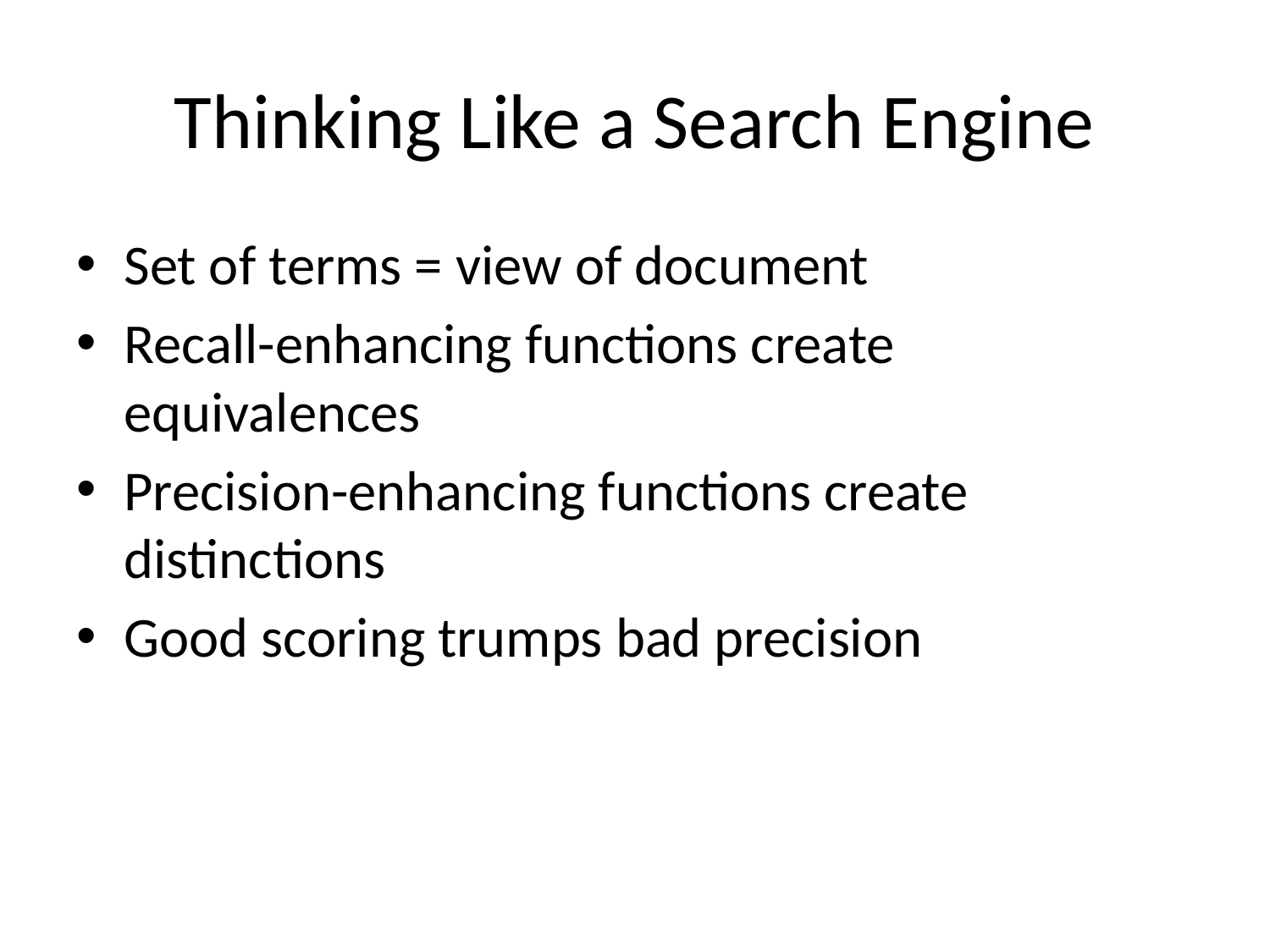

# Thinking Like a Search Engine
Set of terms = view of document
Recall-enhancing functions create equivalences
Precision-enhancing functions create distinctions
Good scoring trumps bad precision